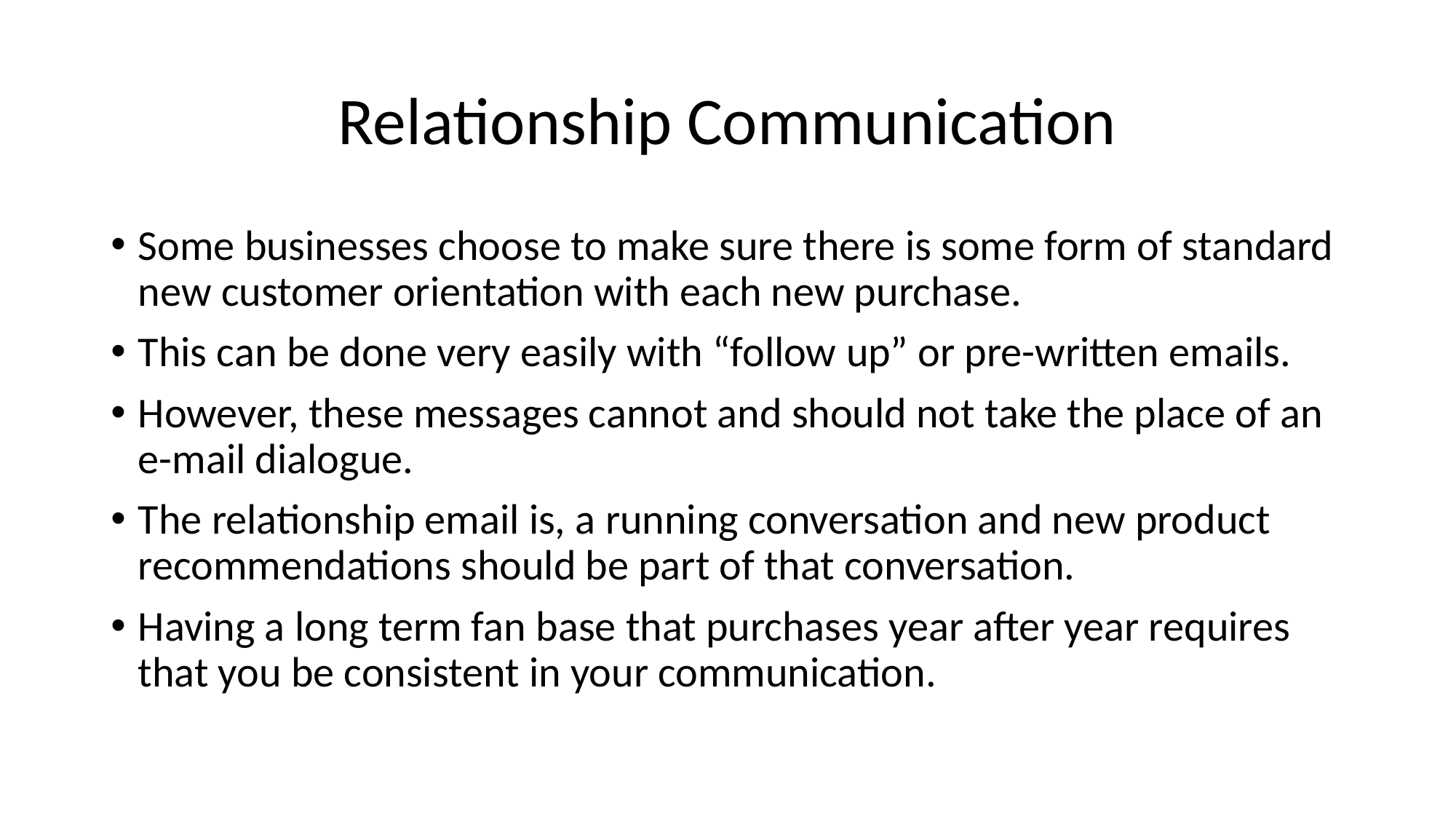

# Relationship Communication
Some businesses choose to make sure there is some form of standard new customer orientation with each new purchase.
This can be done very easily with “follow up” or pre-written emails.
However, these messages cannot and should not take the place of an e-mail dialogue.
The relationship email is, a running conversation and new product recommendations should be part of that conversation.
Having a long term fan base that purchases year after year requires that you be consistent in your communication.